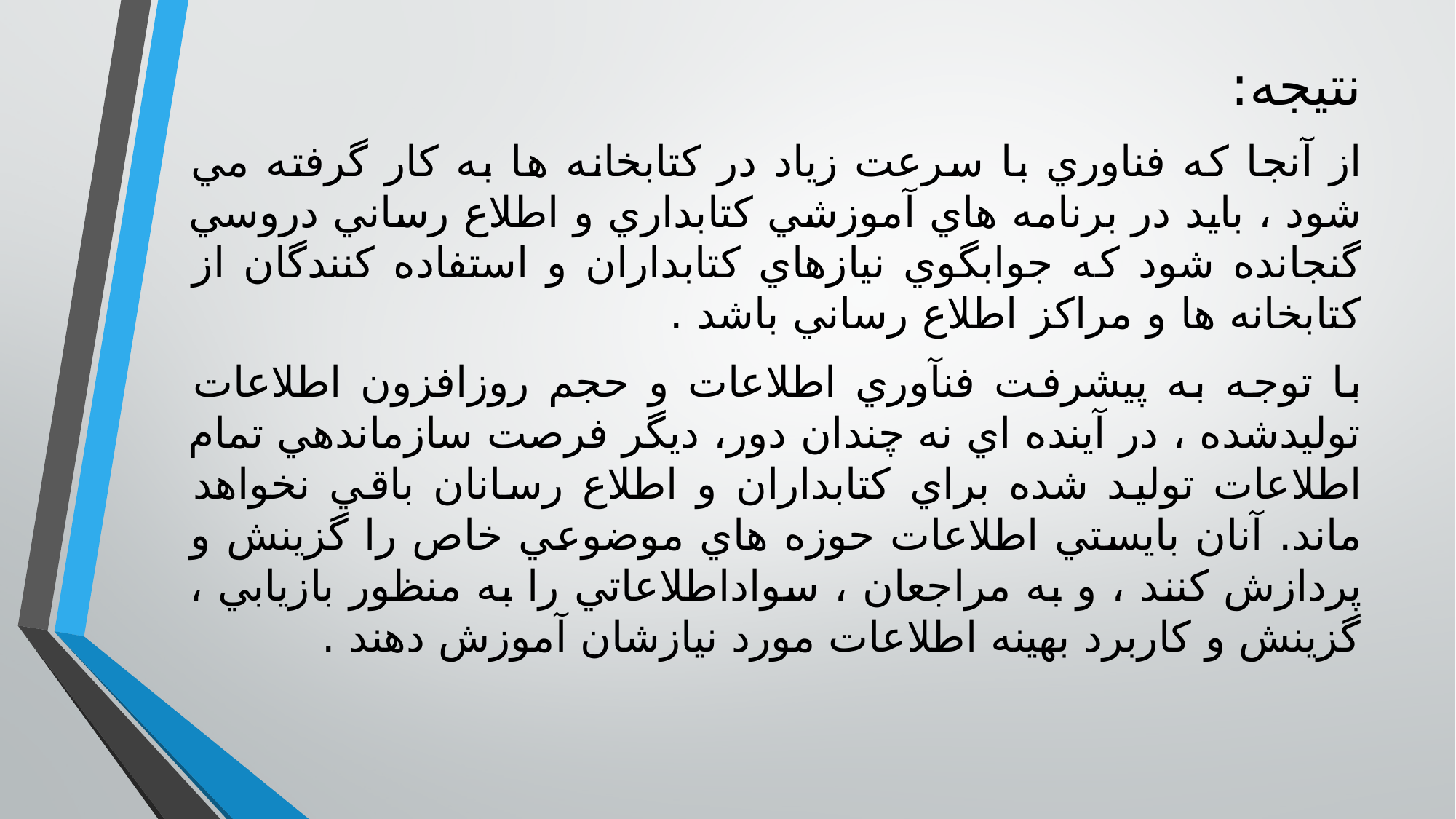

نتیجه:
از آنجا كه فناوري با سرعت زياد در كتابخانه ها به كار گرفته مي شود ، بايد در برنامه هاي آموزشي كتابداري و اطلاع رساني دروسي گنجانده شود كه جوابگوي نيازهاي كتابداران و استفاده كنندگان از كتابخانه ها و مراكز اطلاع رساني باشد .
با توجه به پيشرفت فنآوري اطلاعات و حجم روزافزون اطلاعات توليدشده ، در آينده اي نه چندان دور، ديگر فرصت سازماندهي تمام اطلاعات توليد شده براي كتابداران و اطلاع رسانان باقي نخواهد ماند. آنان بايستي اطلاعات حوزه هاي موضوعي خاص را گزينش و پردازش كنند ، و به مراجعان ، سواداطلاعاتي را به منظور بازيابي ، گزينش و كاربرد بهينه اطلاعات مورد نيازشان آموزش دهند .